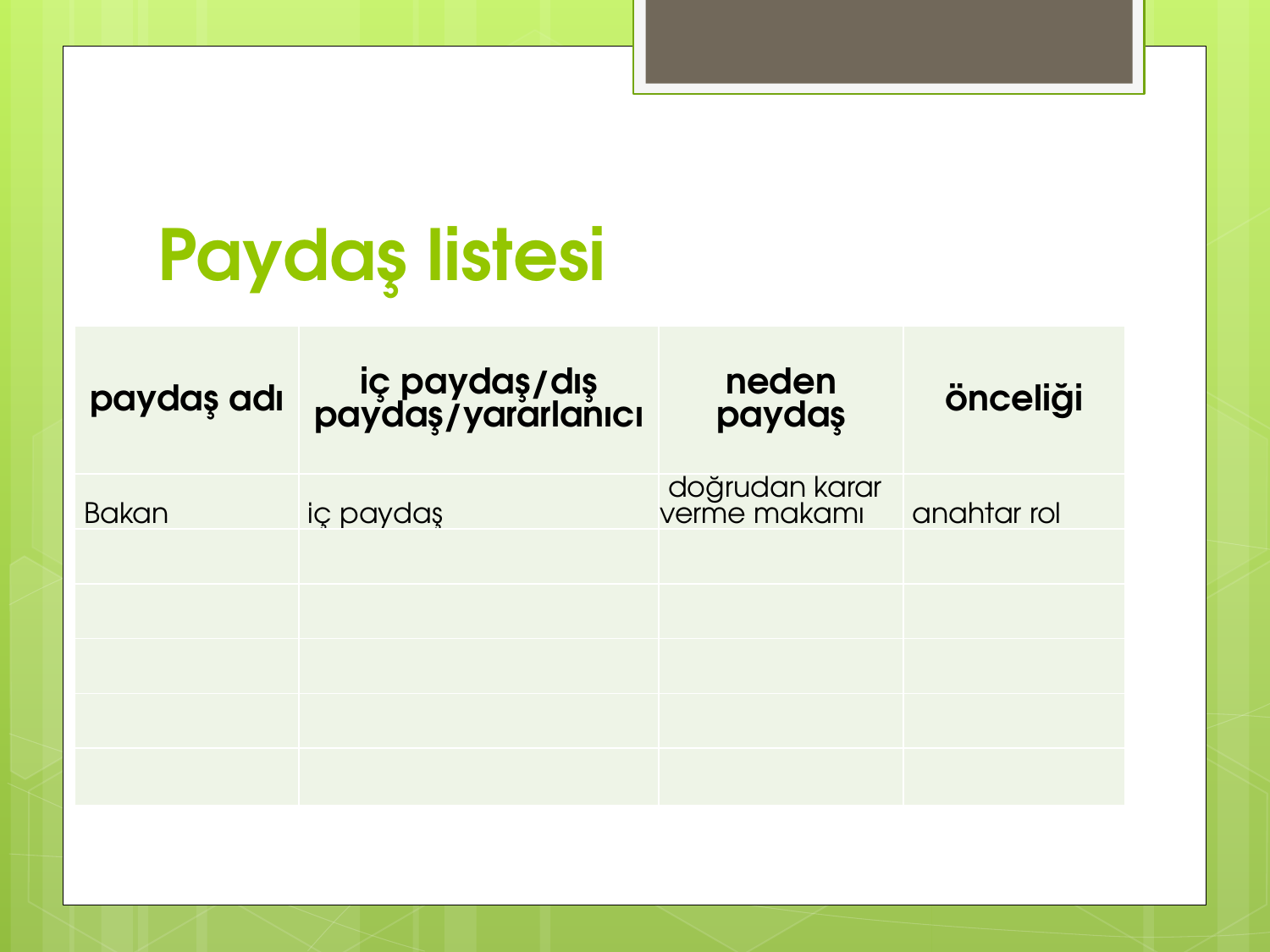

# Paydaş listesi

| paydaş adı | iç paydaş/dış paydaş/yararlanıcı | neden paydaş | önceliği |
| --- | --- | --- | --- |
| Bakan | iç paydaş | doğrudan karar verme makamı | anahtar rol |
|  |  |  |  |
|  |  |  |  |
|  |  |  |  |
|  |  |  |  |
|  |  |  |  |